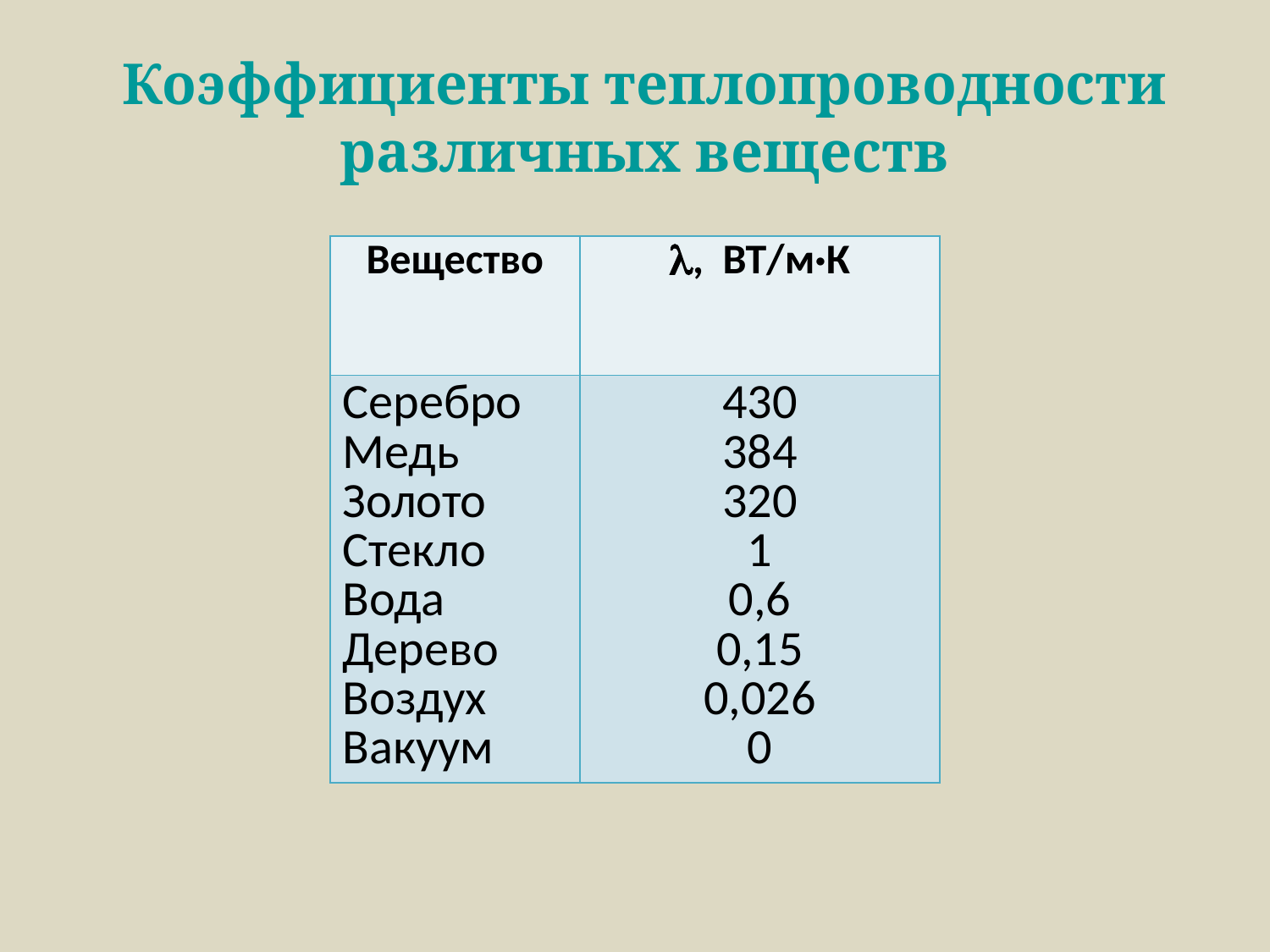

# Коэффициенты теплопроводности различных веществ
| Вещество | λ, ВТ/м·К |
| --- | --- |
| Серебро Медь Золото Стекло Вода Дерево Воздух Вакуум | 430 384 320 1 0,6 0,15 0,026 0 |